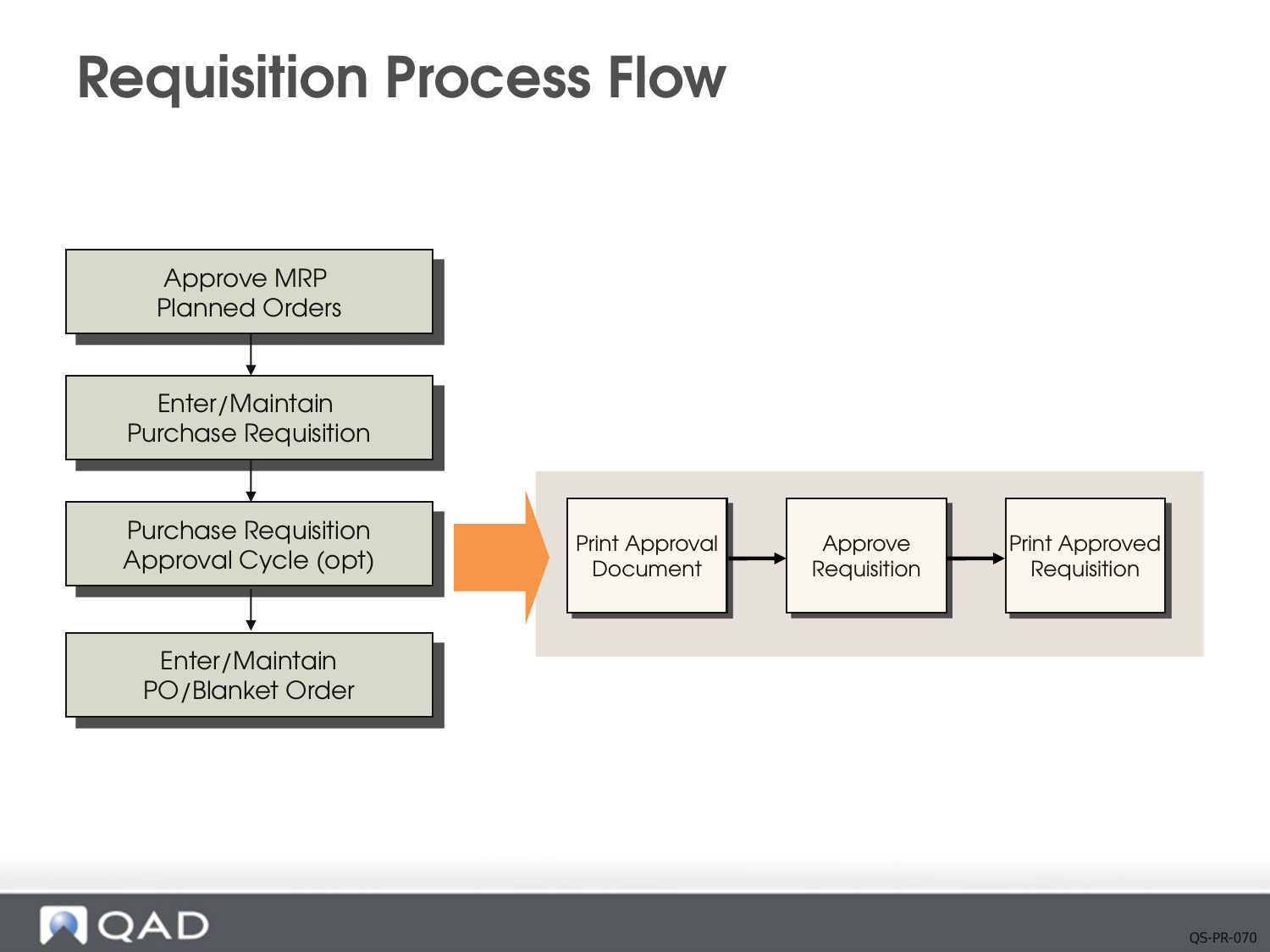

# Requisition Process Flow
Approve MRP
Planned Orders

Enter/Maintain
Purchase Requisition

Purchase Requisition
Approval Cycle (opt)

Enter/Maintain
PO/Blanket Order

Print Approval
Document
Approve
Requisition
Print Approved
Requisition

QS-PR-070